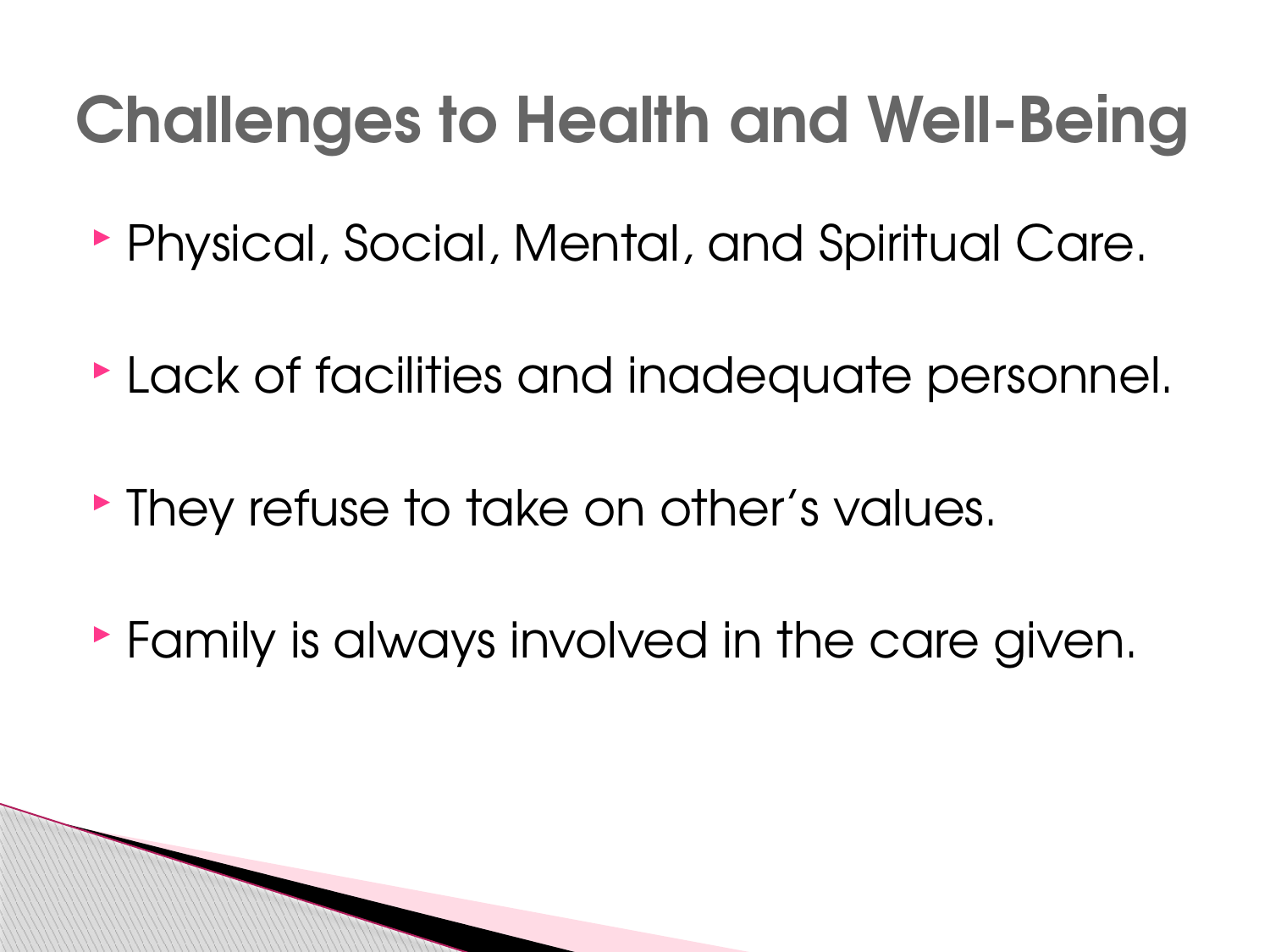

# Challenges to Health and Well-Being
Physical, Social, Mental, and Spiritual Care.

Lack of facilities and inadequate personnel.

They refuse to take on other’s values.

Family is always involved in the care given.